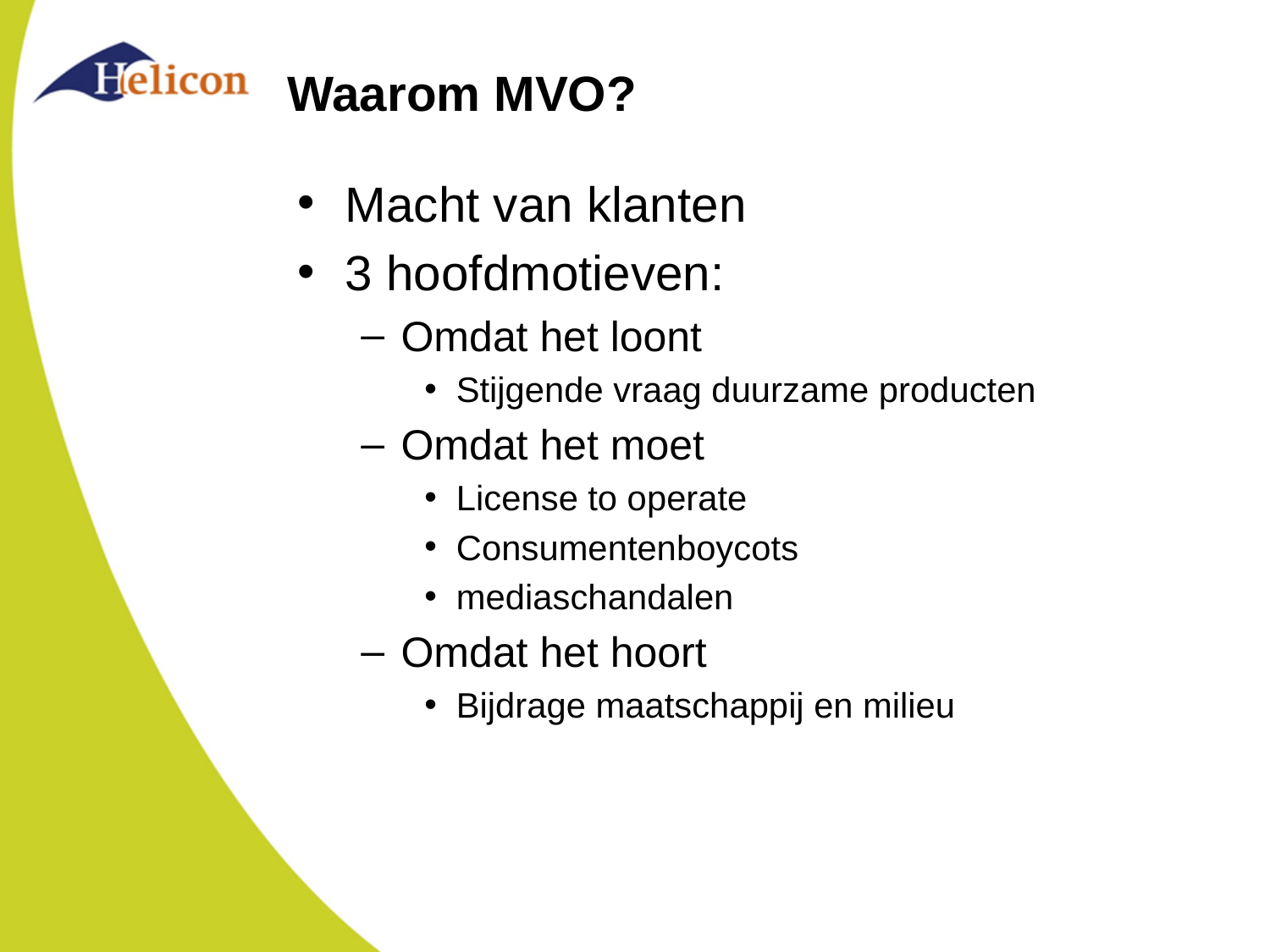

# Waarom MVO?
Macht van klanten
3 hoofdmotieven:
Omdat het loont
Stijgende vraag duurzame producten
Omdat het moet
License to operate
Consumentenboycots
mediaschandalen
Omdat het hoort
Bijdrage maatschappij en milieu